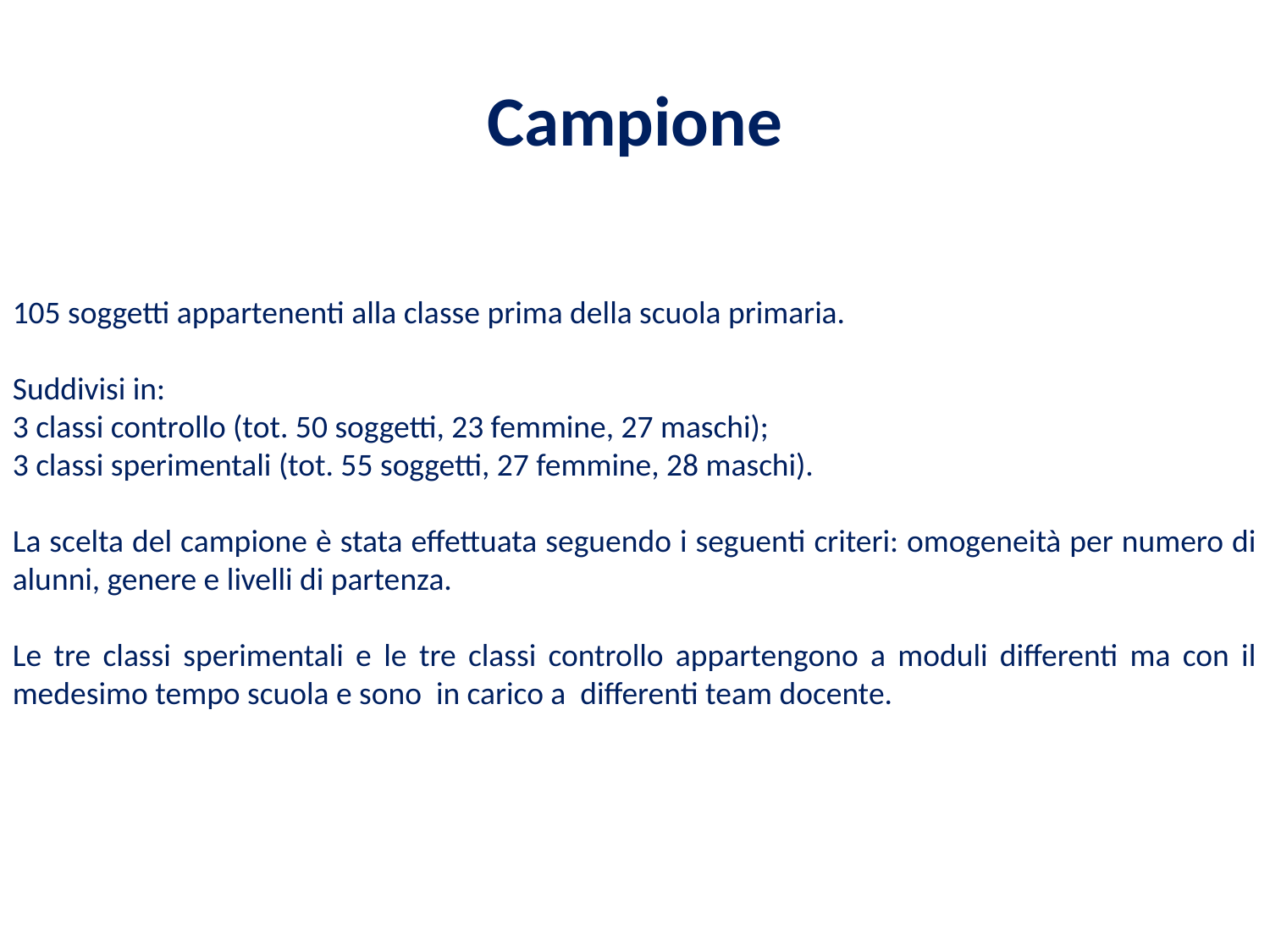

# Campione
105 soggetti appartenenti alla classe prima della scuola primaria.

Suddivisi in:
3 classi controllo (tot. 50 soggetti, 23 femmine, 27 maschi);
3 classi sperimentali (tot. 55 soggetti, 27 femmine, 28 maschi).

La scelta del campione è stata effettuata seguendo i seguenti criteri: omogeneità per numero di alunni, genere e livelli di partenza.

Le tre classi sperimentali e le tre classi controllo appartengono a moduli differenti ma con il medesimo tempo scuola e sono  in carico a  differenti team docente.